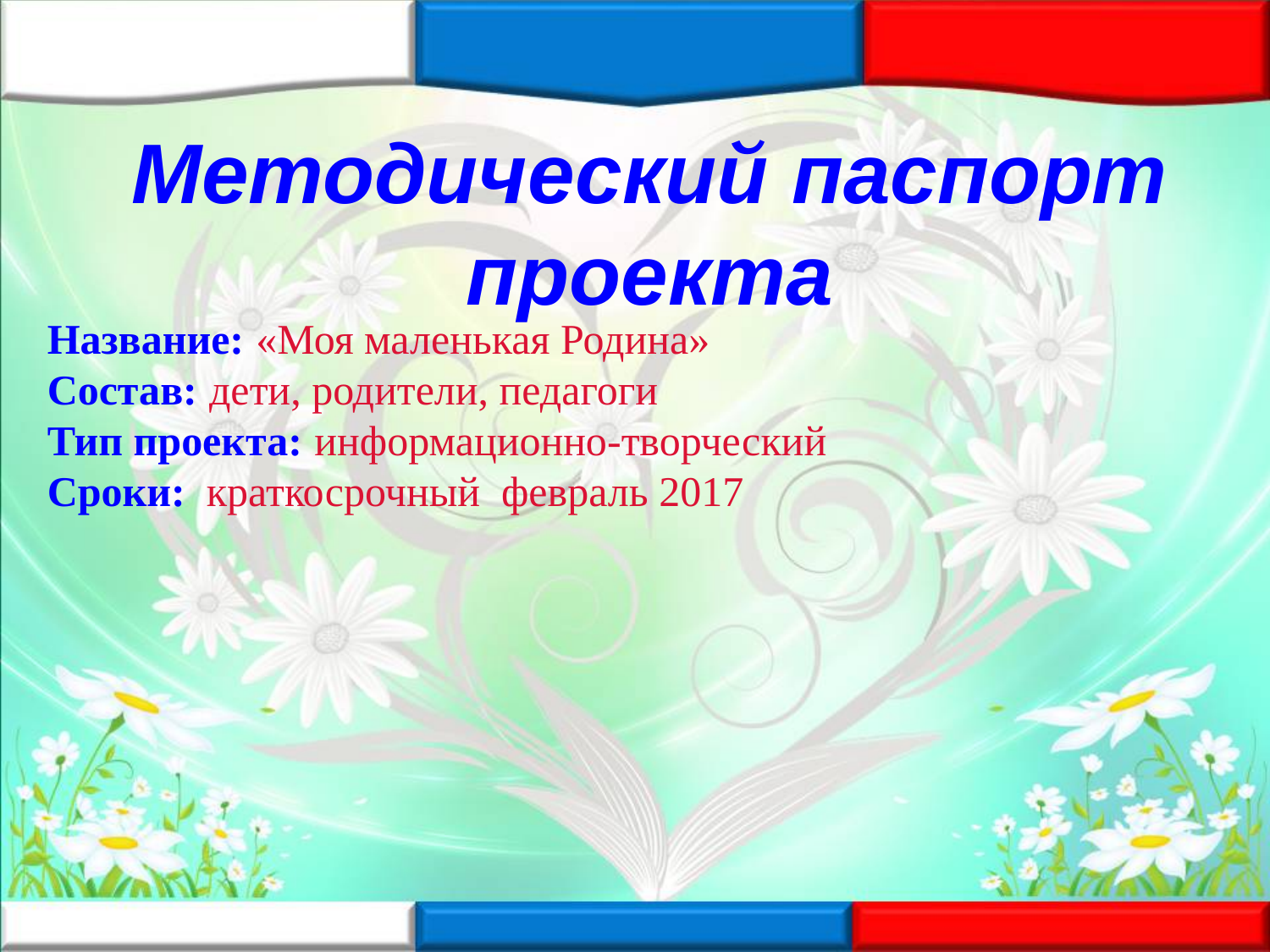

Методический паспорт проекта
Название: «Моя маленькая Родина»
Состав: дети, родители, педагоги
Тип проекта: информационно-творческий
Сроки:  краткосрочный  февраль 2017